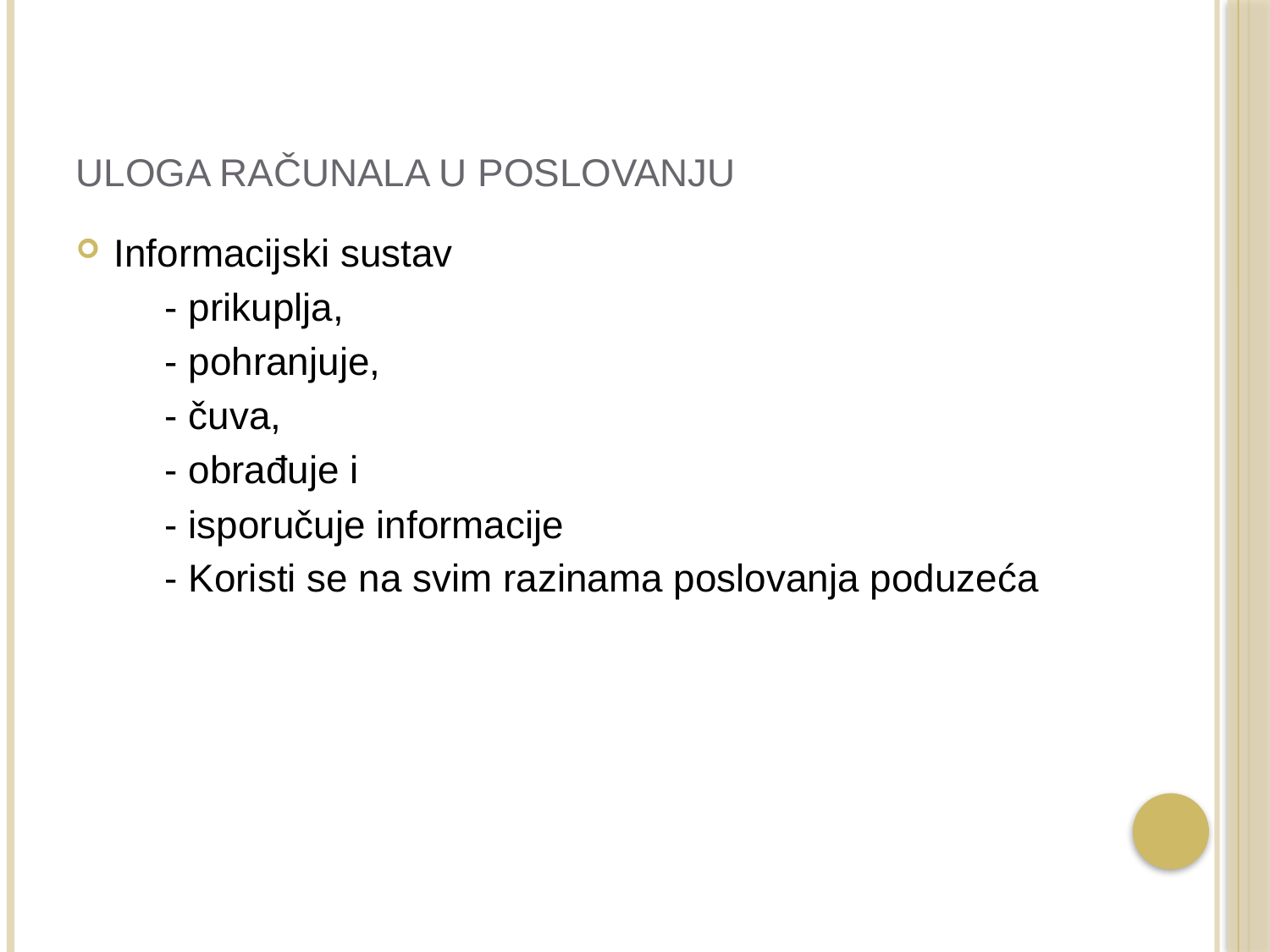

# Uloga računala u poslovanju
Informacijski sustav
	- prikuplja,
	- pohranjuje,
	- čuva,
	- obrađuje i
	- isporučuje informacije
	- Koristi se na svim razinama poslovanja poduzeća